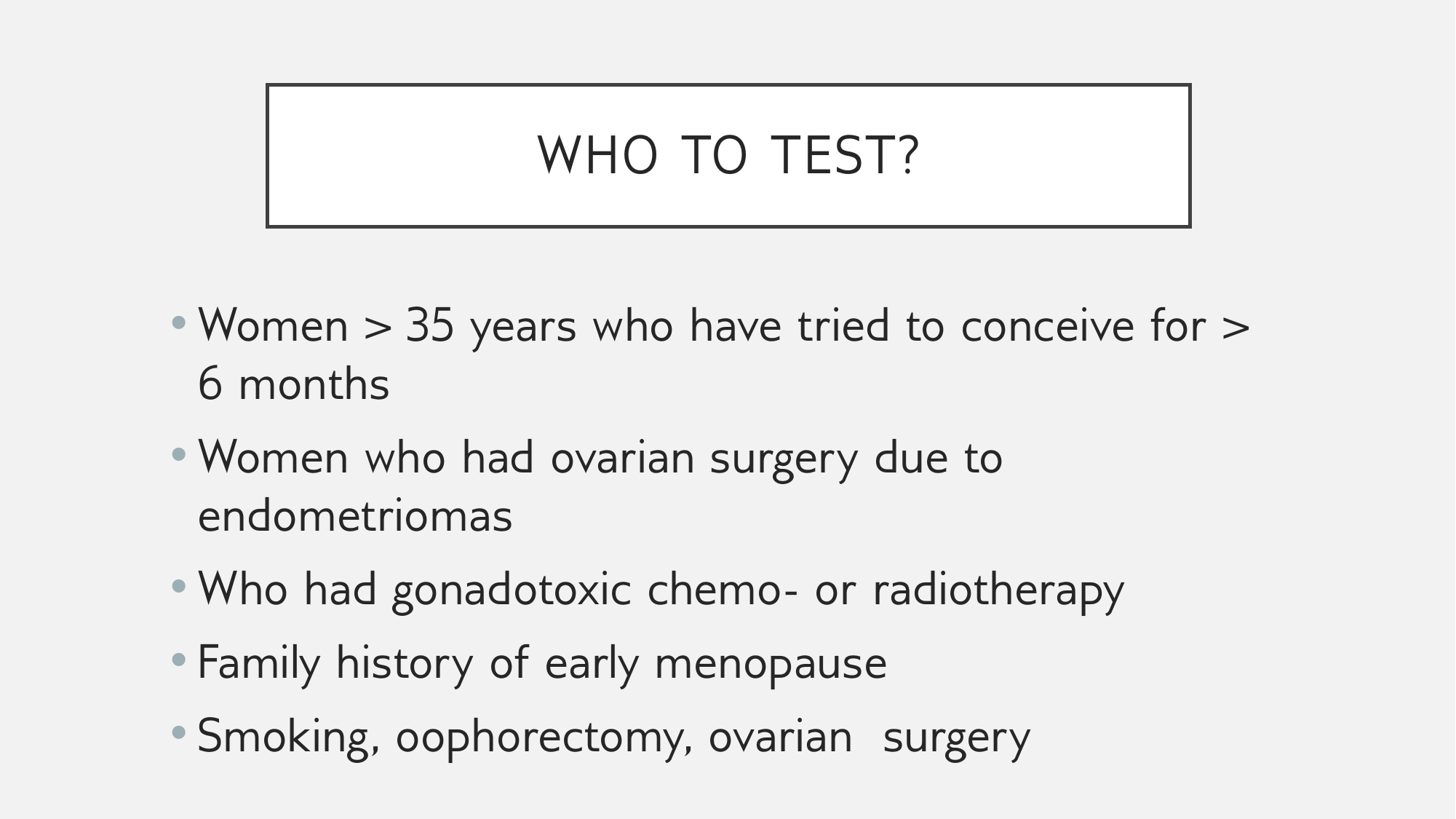

# Who to test?
Women > 35 years who have tried to conceive for > 6 months
Women who had ovarian surgery due to endometriomas
Who had gonadotoxic chemo- or radiotherapy
Family history of early menopause
Smoking, oophorectomy, ovarian  surgery